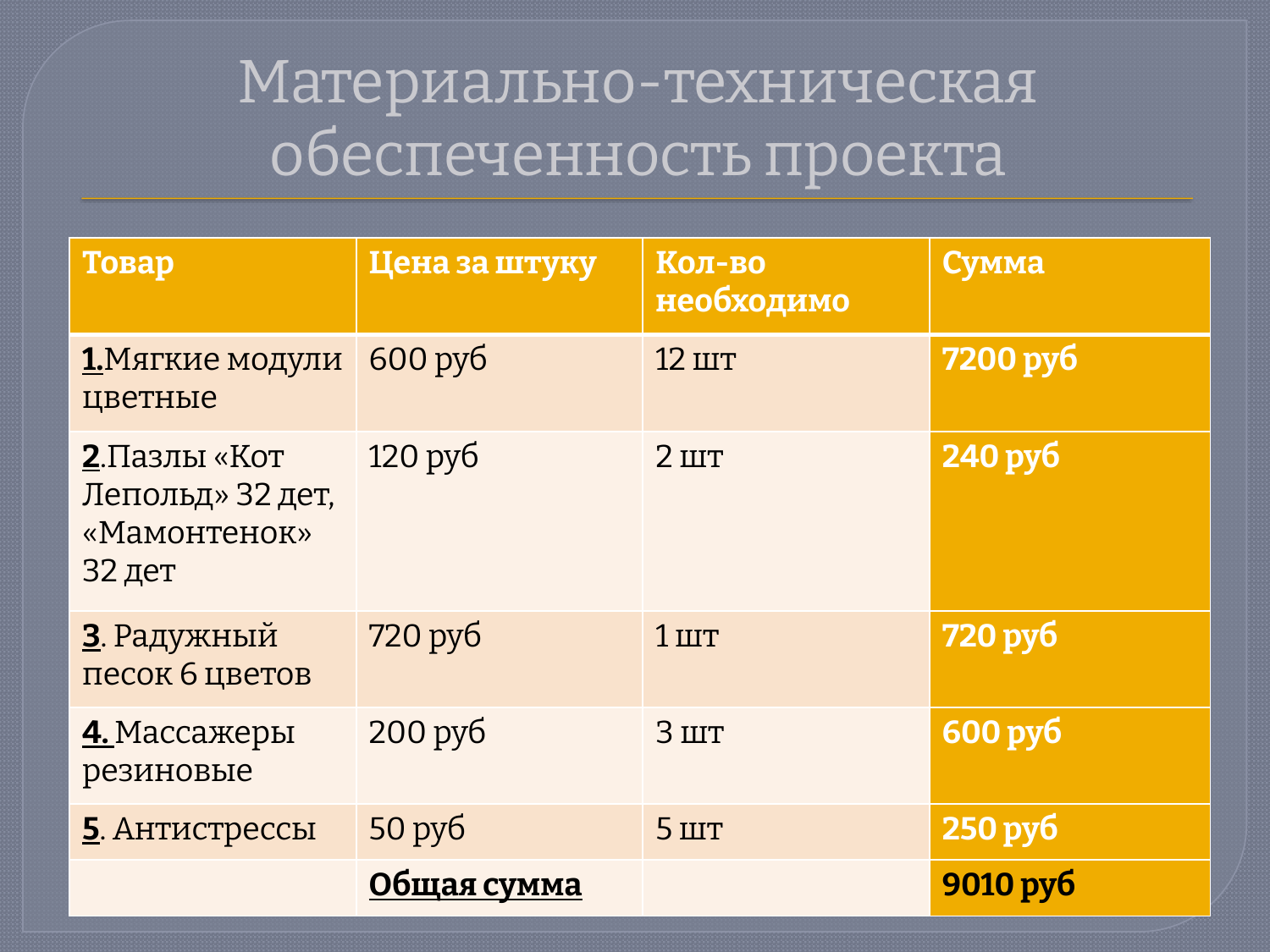

# Материально-техническая обеспеченность проекта
| Товар | Цена за штуку | Кол-во необходимо | Сумма |
| --- | --- | --- | --- |
| 1.Мягкие модули цветные | 600 руб | 12 шт | 7200 руб |
| 2.Пазлы «Кот Лепольд» 32 дет, «Мамонтенок» 32 дет | 120 руб | 2 шт | 240 руб |
| 3. Радужный песок 6 цветов | 720 руб | 1 шт | 720 руб |
| 4. Массажеры резиновые | 200 руб | 3 шт | 600 руб |
| 5. Антистрессы | 50 руб | 5 шт | 250 руб |
|  | Общая сумма |  | 9010 руб |